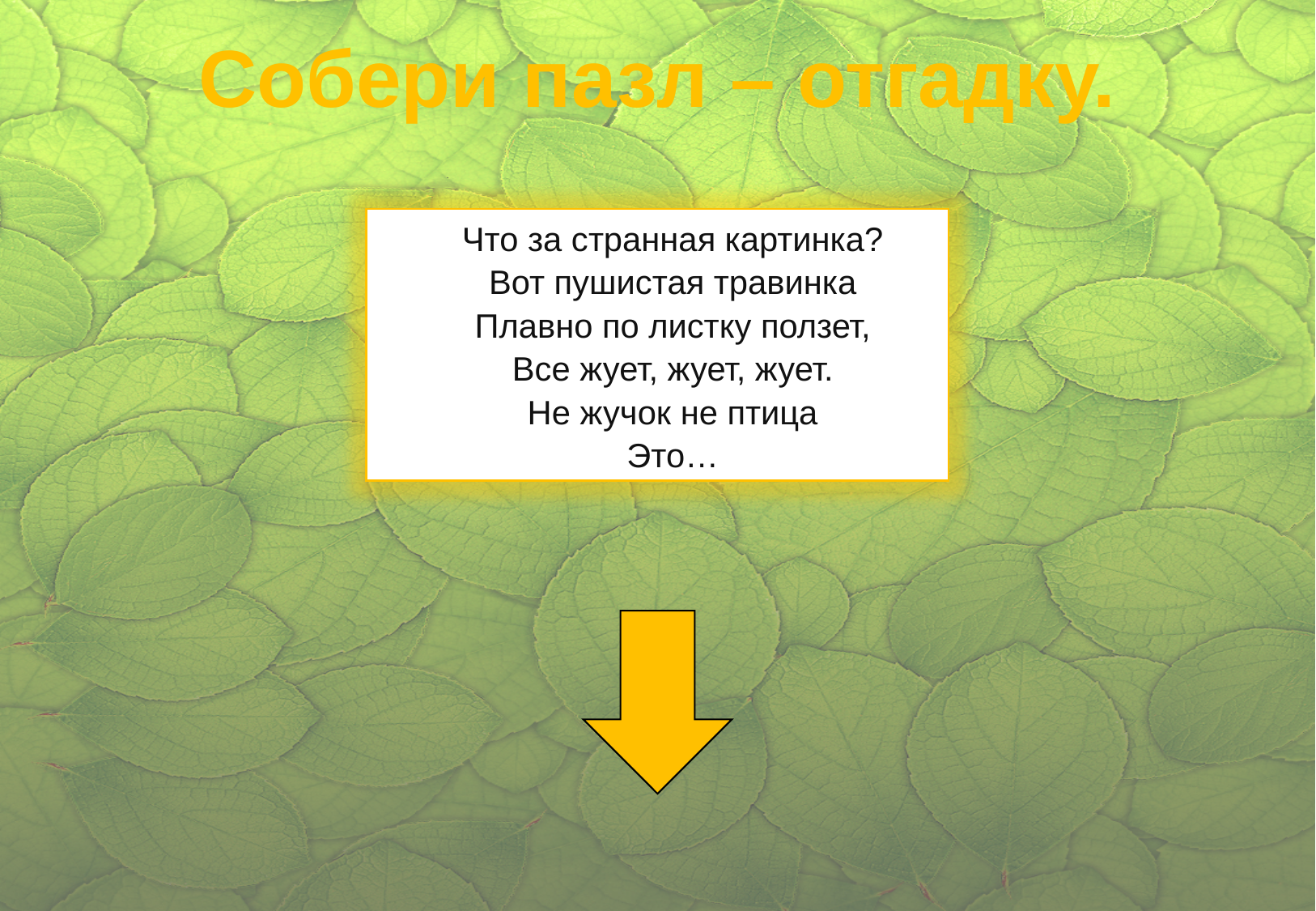

Собери пазл – отгадку.
Что за странная картинка?
Вот пушистая травинка
Плавно по листку ползет,
Все жует, жует, жует.
Не жучок не птица
Это…